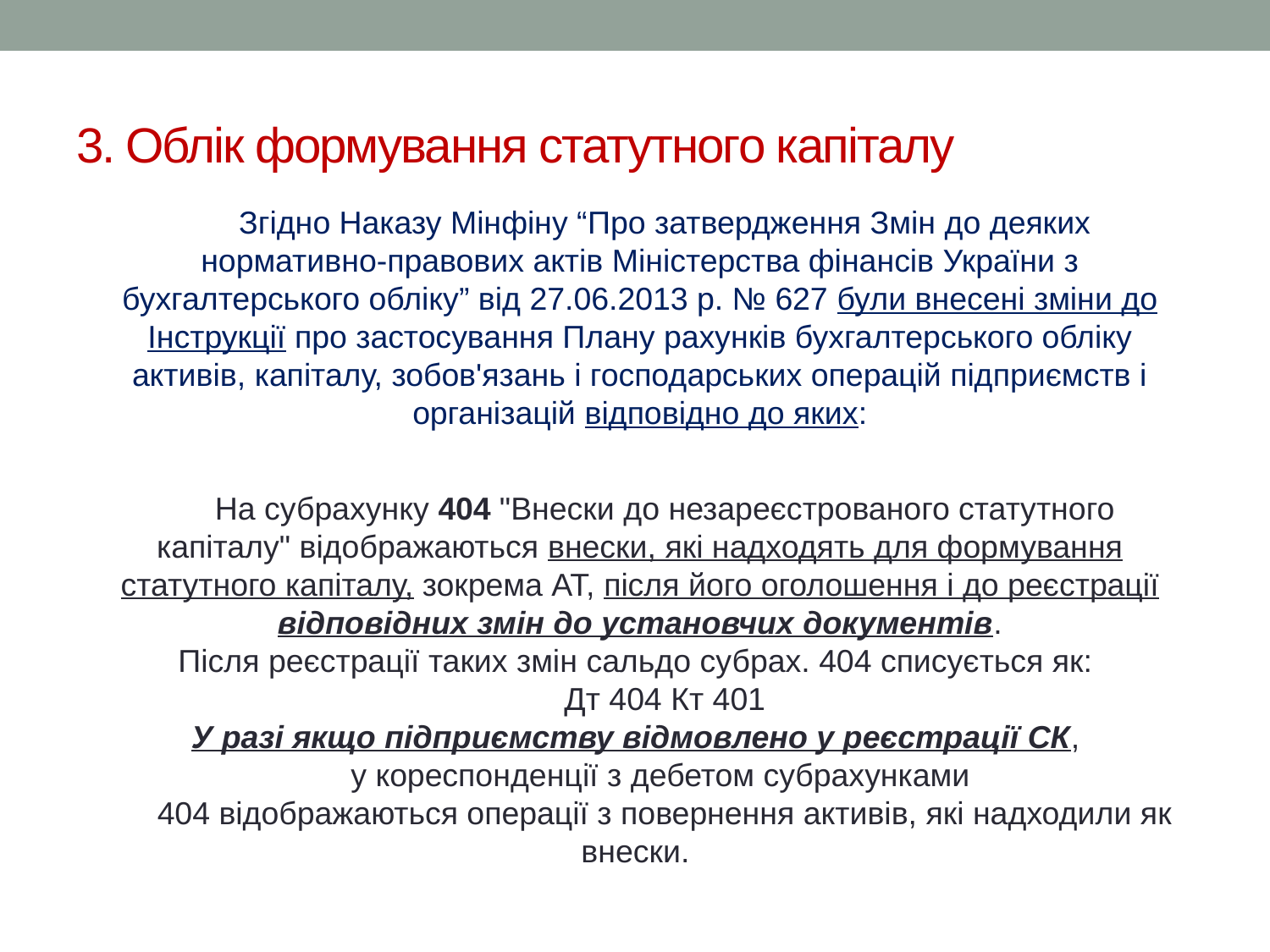

# 3. Облік формування статутного капіталу
Згідно Наказу Мінфіну “Про затвердження Змін до деяких нормативно-правових актів Міністерства фінансів України з бухгалтерського обліку” від 27.06.2013 р. № 627 були внесені зміни до Інструкції про застосування Плану рахунків бухгалтерського обліку активів, капіталу, зобов'язань і господарських операцій підприємств і організацій відповідно до яких:

На субрахунку 404 "Внески до незареєстрованого статутного капіталу" відображаються внески, які надходять для формування статутного капіталу, зокрема АТ, після його оголошення і до реєстрації відповідних змін до установчих документів.
Після реєстрації таких змін сальдо субрах. 404 списується як:
Дт 404 Кт 401
У разі якщо підприємству відмовлено у реєстрації СК,
у кореспонденції з дебетом субрахунками
404 відображаються операції з повернення активів, які надходили як внески.